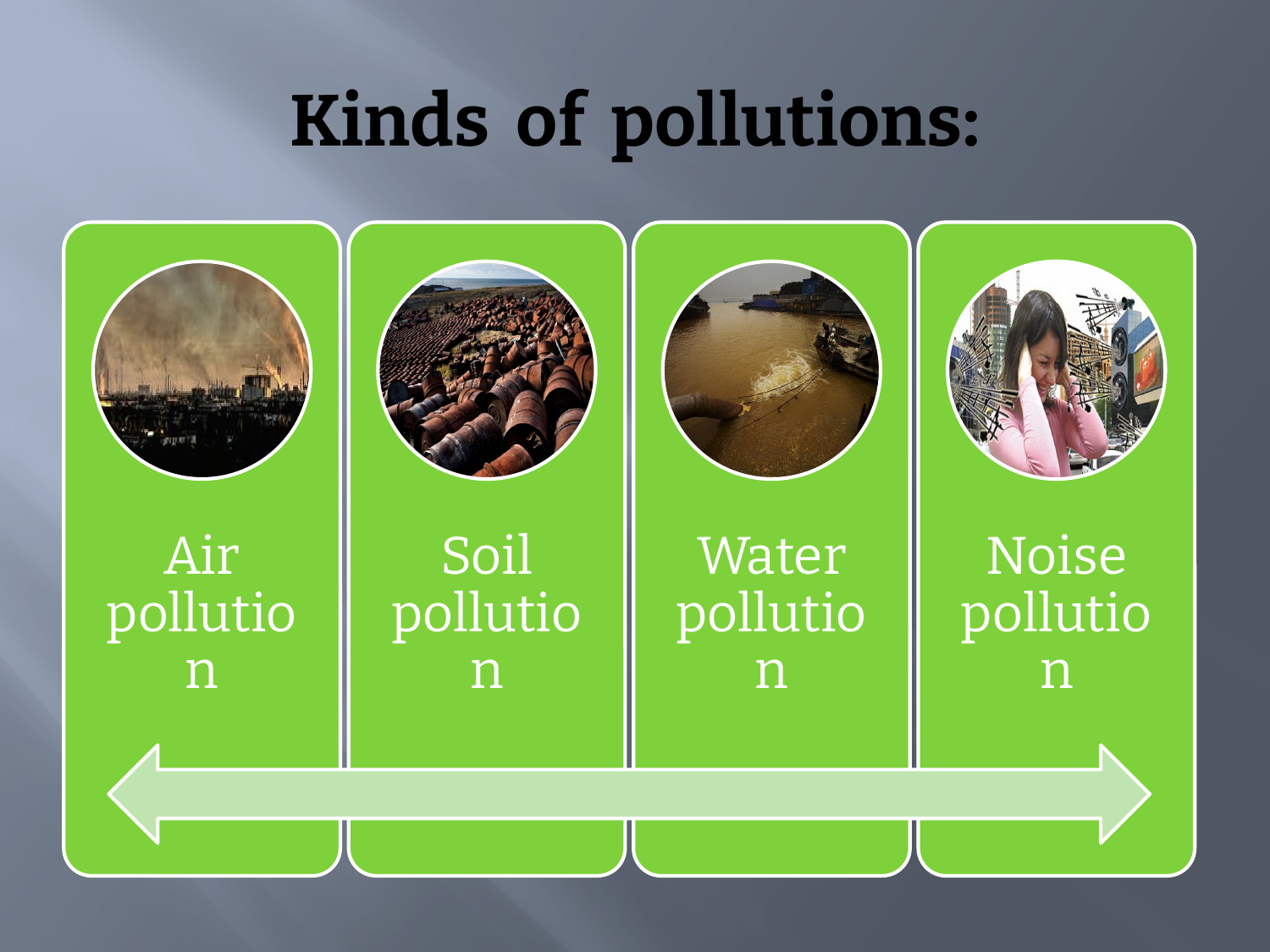

# Kinds  of  pollutions:
Air pollution
Soil pollution
Water pollution
Noise pollution